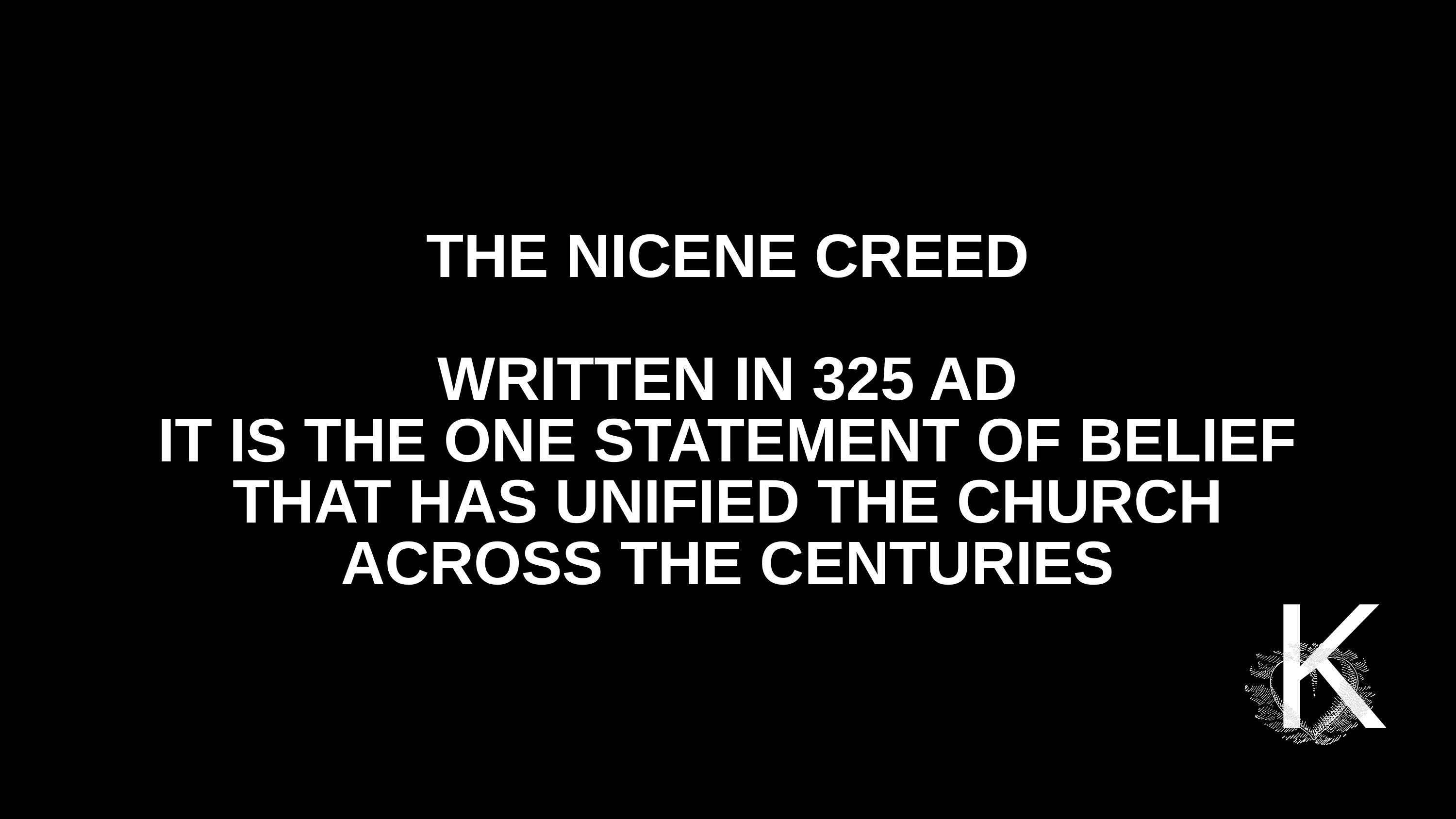

THE NICENE CREED

WRITTEN IN 325 AD
IT IS THE ONE STATEMENT OF BELIEF THAT HAS UNIFIED THE CHURCH ACROSS THE CENTURIES
K